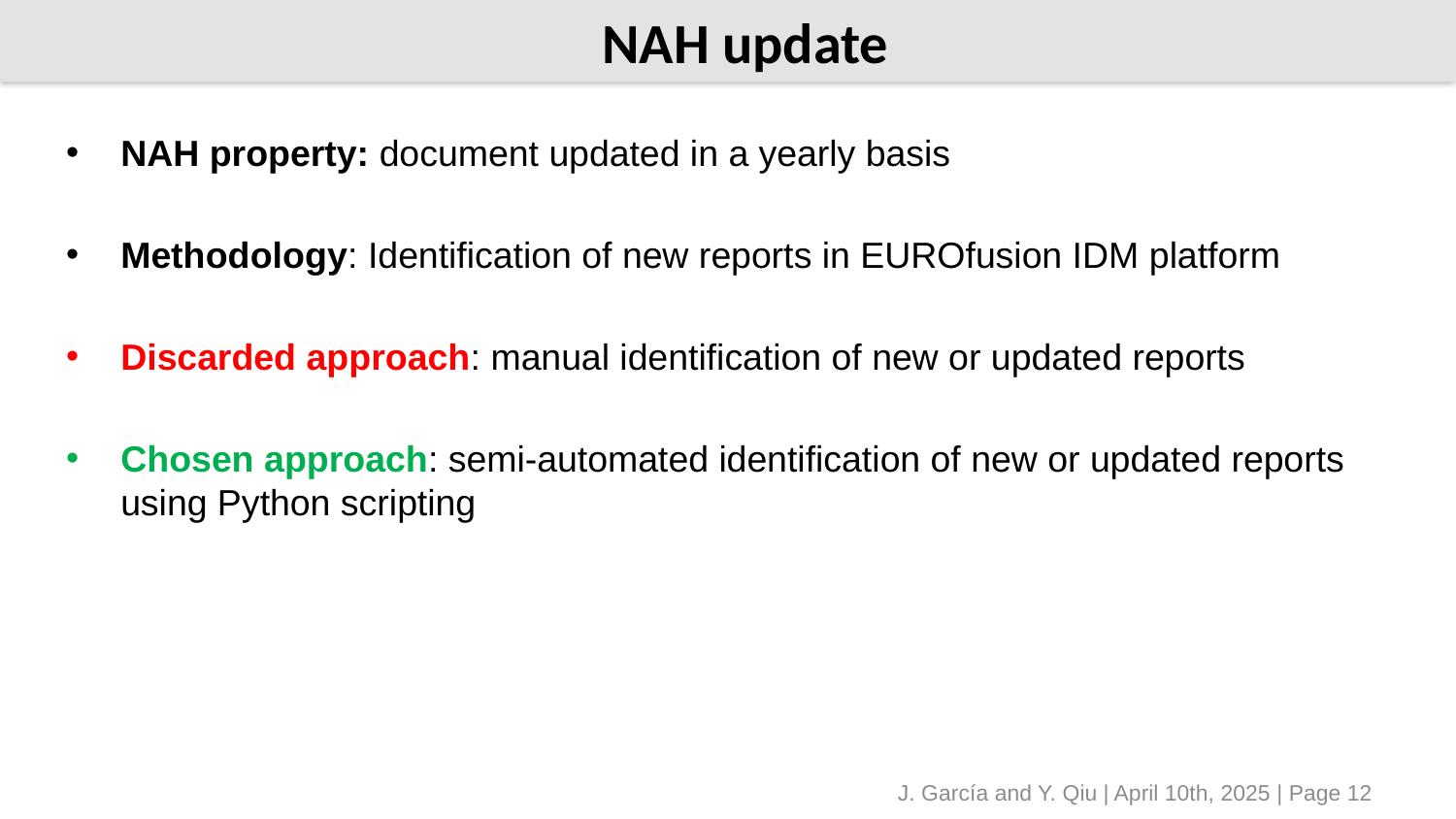

# NAH update
NAH property: document updated in a yearly basis

Methodology: Identification of new reports in EUROfusion IDM platform

Discarded approach: manual identification of new or updated reports

Chosen approach: semi-automated identification of new or updated reports using Python scripting
J. García and Y. Qiu | April 10th, 2025 | Page 12